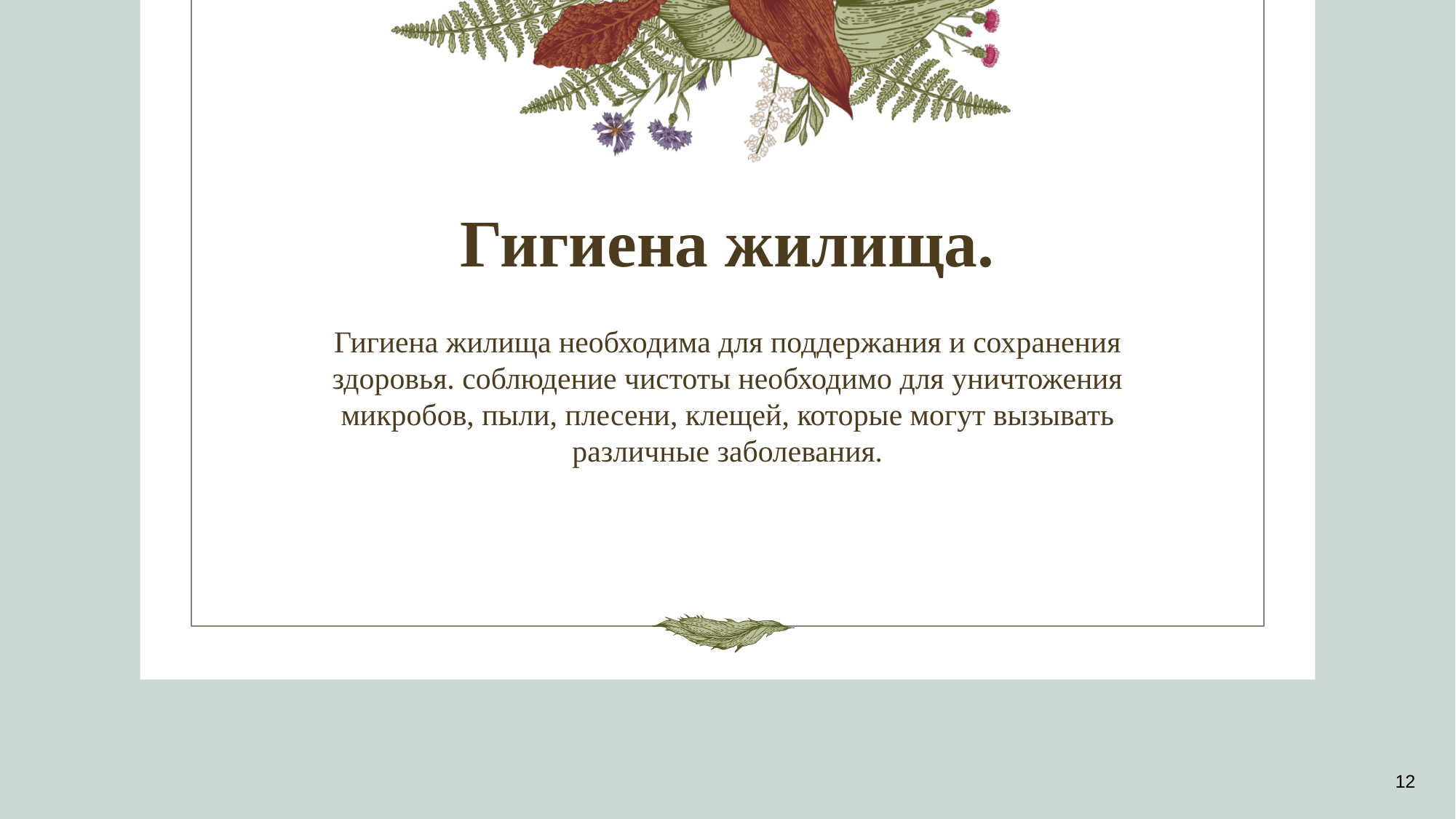

# Гигиена жилища.
Гигиена жилища необходима для поддержания и сохранения здоровья. соблюдение чистоты необходимо для уничтожения микробов, пыли, плесени, клещей, которые могут вызывать различные заболевания.
12